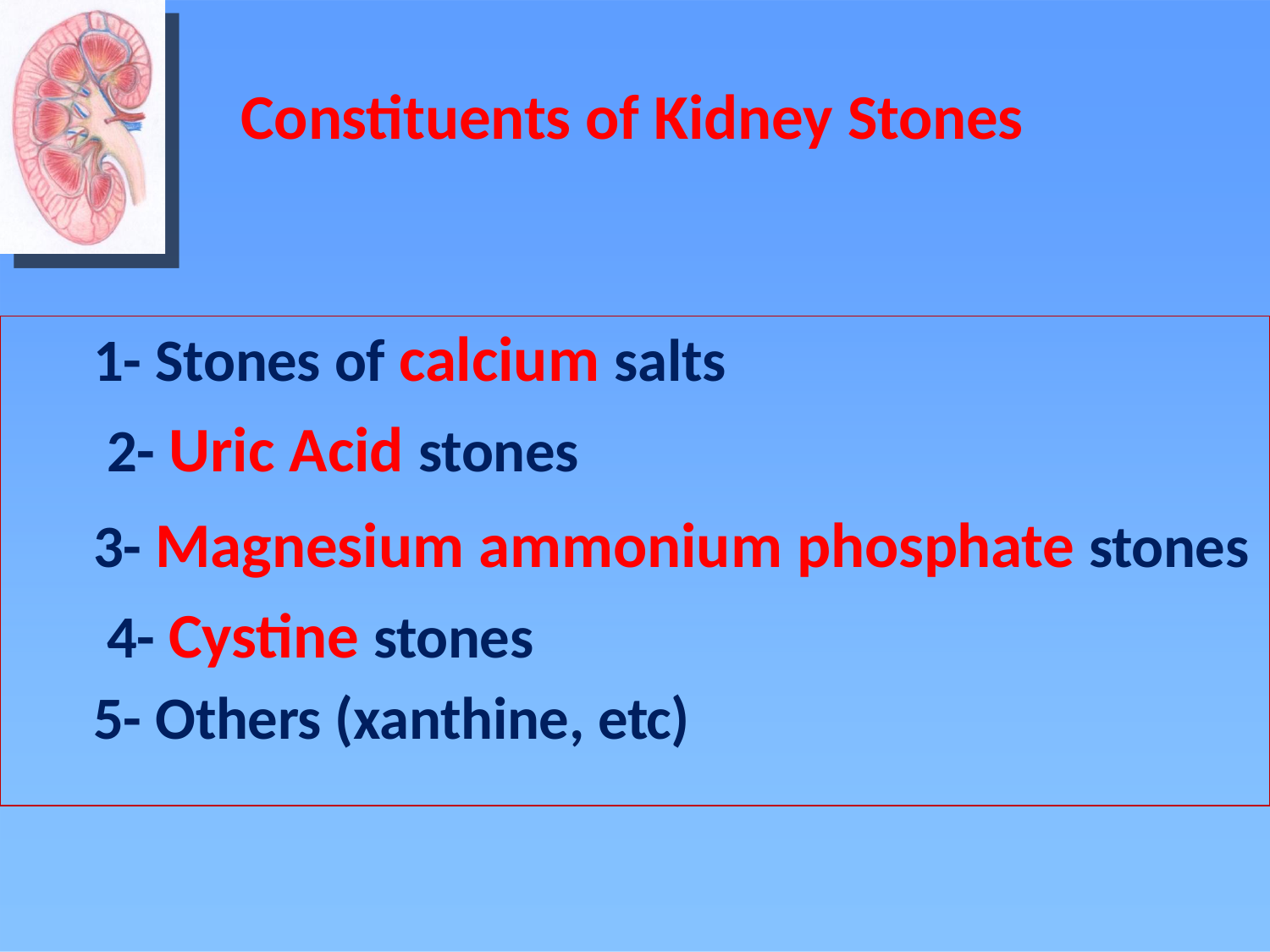

# Constituents of Kidney Stones
1- Stones of calcium salts  2- Uric Acid stones
3- Magnesium ammonium phosphate stones  4- Cystine stones
5- Others (xanthine, etc)